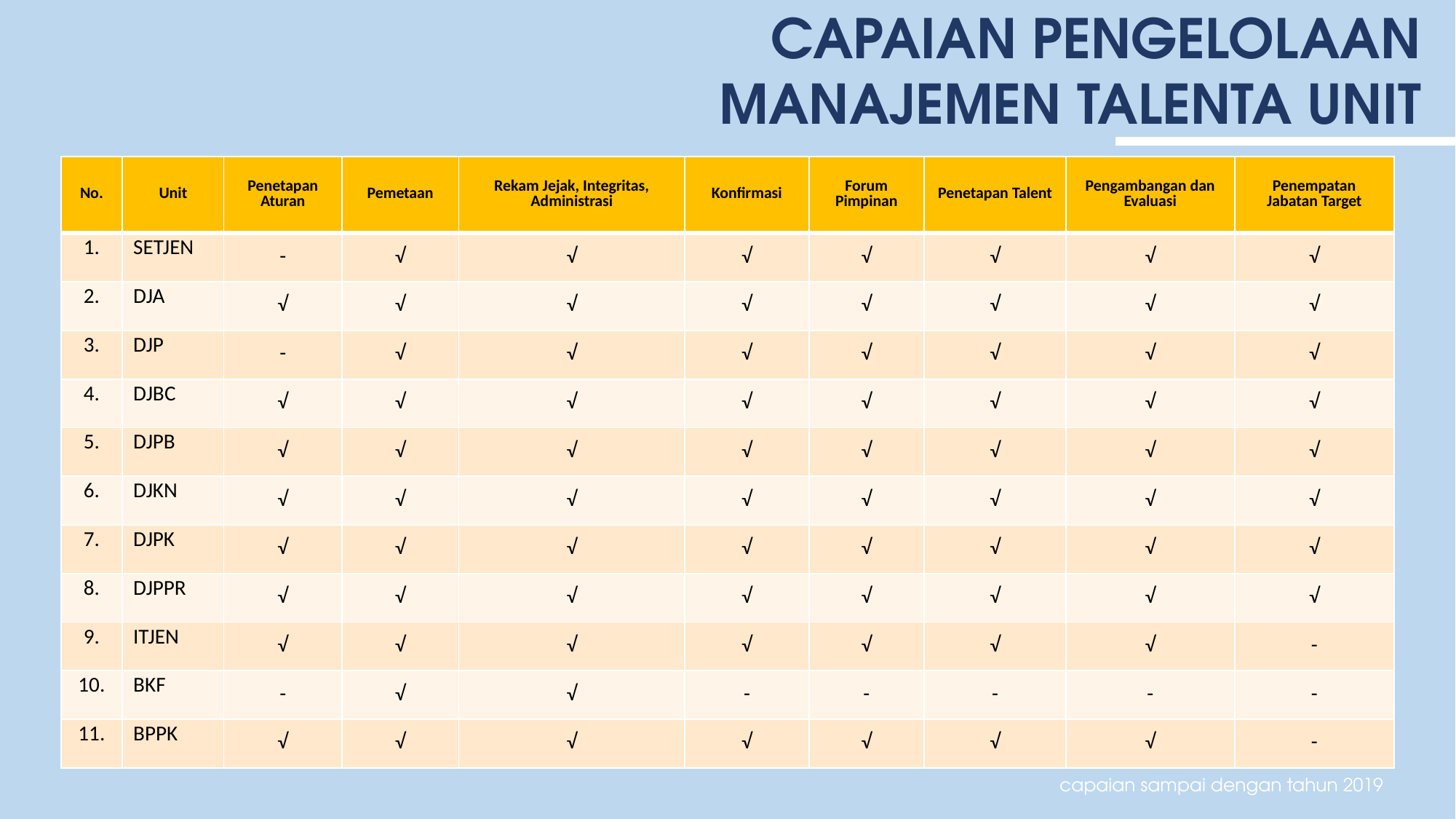

CAPAIAN PENGELOLAAN
 MANAJEMEN TALENTA UNIT
| No. | Unit | Penetapan Aturan | Pemetaan | Rekam Jejak, Integritas, Administrasi | Konfirmasi | Forum Pimpinan | Penetapan Talent | Pengambangan dan Evaluasi | Penempatan Jabatan Target |
| --- | --- | --- | --- | --- | --- | --- | --- | --- | --- |
| 1. | SETJEN | - | √ | √ | √ | √ | √ | √ | √ |
| 2. | DJA | √ | √ | √ | √ | √ | √ | √ | √ |
| 3. | DJP | - | √ | √ | √ | √ | √ | √ | √ |
| 4. | DJBC | √ | √ | √ | √ | √ | √ | √ | √ |
| 5. | DJPB | √ | √ | √ | √ | √ | √ | √ | √ |
| 6. | DJKN | √ | √ | √ | √ | √ | √ | √ | √ |
| 7. | DJPK | √ | √ | √ | √ | √ | √ | √ | √ |
| 8. | DJPPR | √ | √ | √ | √ | √ | √ | √ | √ |
| 9. | ITJEN | √ | √ | √ | √ | √ | √ | √ | - |
| 10. | BKF | - | √ | √ | - | - | - | - | - |
| 11. | BPPK | √ | √ | √ | √ | √ | √ | √ | - |
capaian sampai dengan tahun 2019